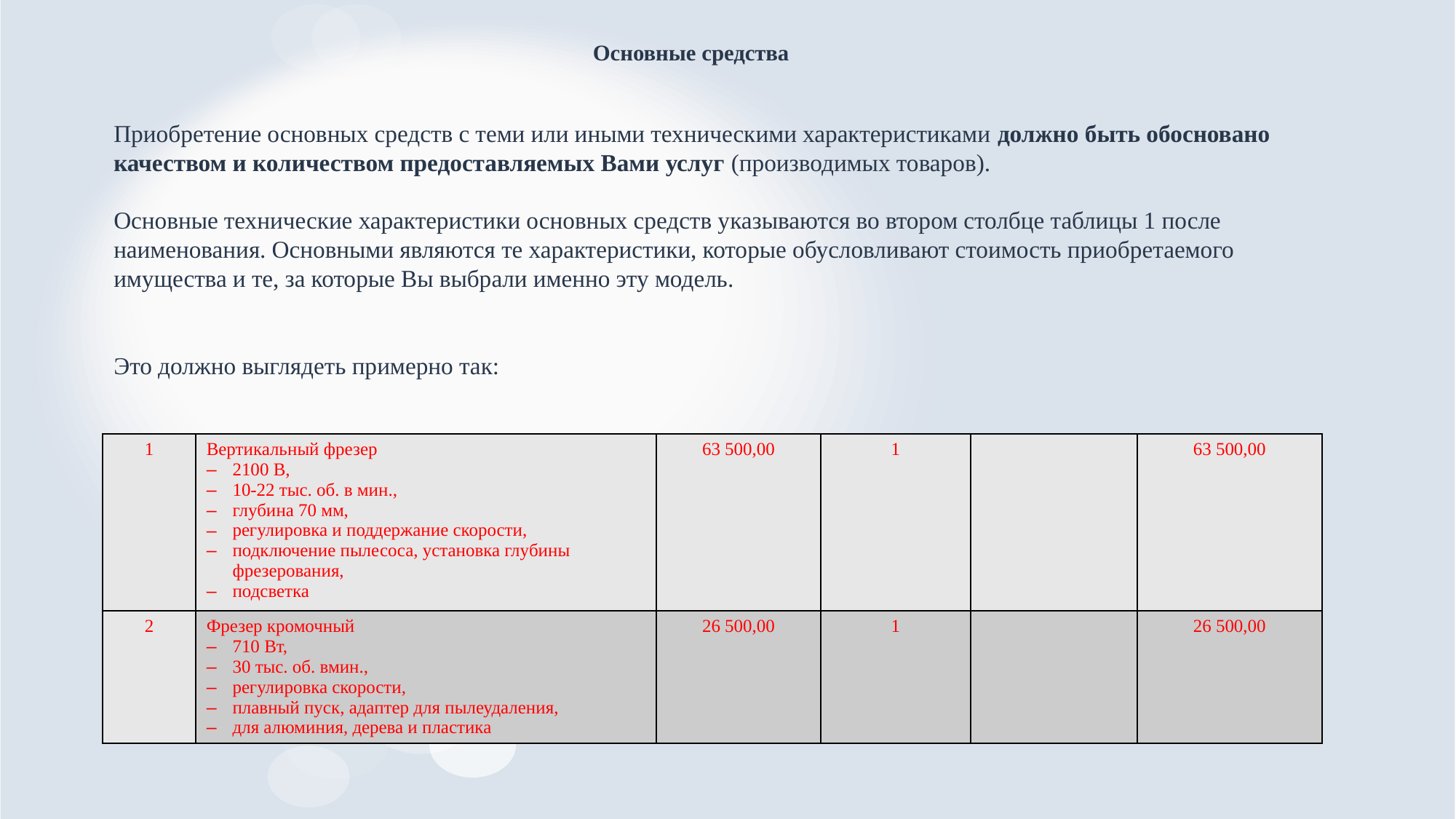

# Основные средства

Приобретение основных средств с теми или иными техническими характеристиками должно быть обосновано качеством и количеством предоставляемых Вами услуг (производимых товаров).

Основные технические характеристики основных средств указываются во втором столбце таблицы 1 после наименования. Основными являются те характеристики, которые обусловливают стоимость приобретаемого имущества и те, за которые Вы выбрали именно эту модель.

Это должно выглядеть примерно так:
| 1 | Вертикальный фрезер 2100 В, 10-22 тыс. об. в мин., глубина 70 мм, регулировка и поддержание скорости, подключение пылесоса, установка глубины фрезерования, подсветка | 63 500,00 | 1 |  | 63 500,00 |
| --- | --- | --- | --- | --- | --- |
| 2 | Фрезер кромочный 710 Вт, 30 тыс. об. вмин., регулировка скорости, плавный пуск, адаптер для пылеудаления, для алюминия, дерева и пластика | 26 500,00 | 1 |  | 26 500,00 |